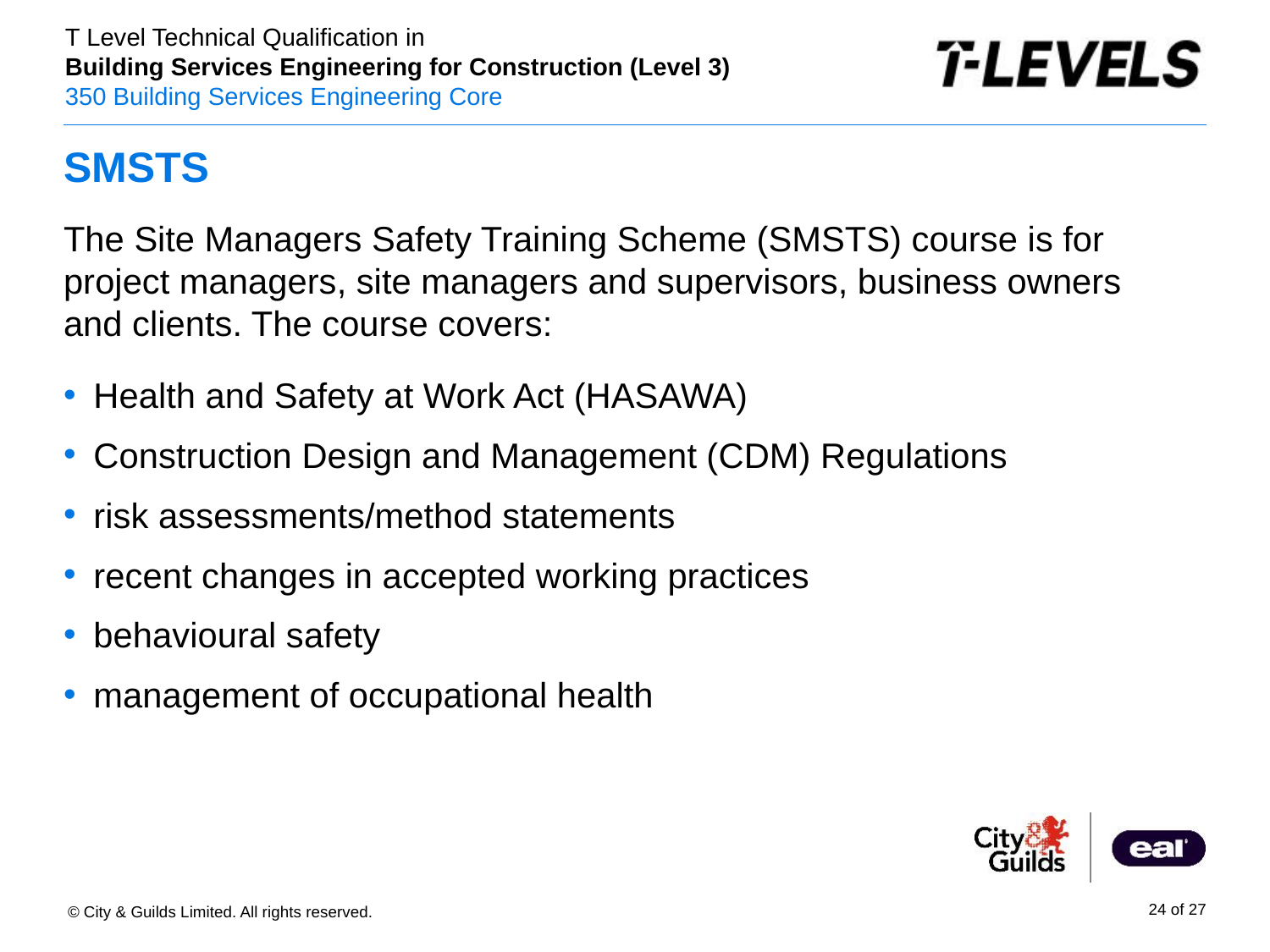

# SMSTS
The Site Managers Safety Training Scheme (SMSTS) course is for project managers, site managers and supervisors, business owners and clients. The course covers:
Health and Safety at Work Act (HASAWA)
Construction Design and Management (CDM) Regulations
risk assessments/method statements
recent changes in accepted working practices
behavioural safety
management of occupational health